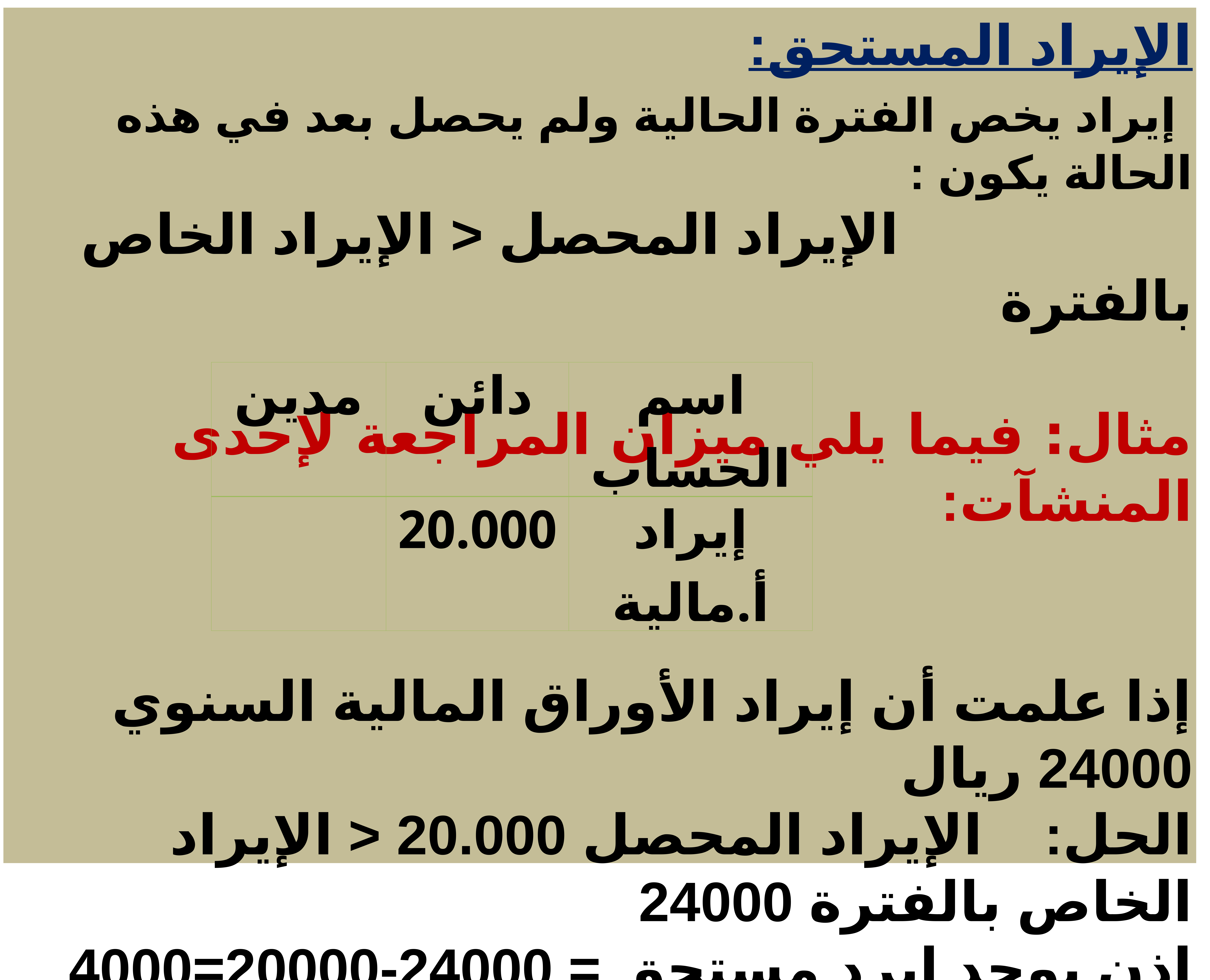

الإيراد المستحق:
 إيراد يخص الفترة الحالية ولم يحصل بعد في هذه الحالة يكون :
                   الإيراد المحصل < الإيراد الخاص بالفترة

مثال: فيما يلي ميزان المراجعة لإحدى المنشآت:

إذا علمت أن إيراد الأوراق المالية السنوي 24000 ريال
الحل:    الإيراد المحصل 20.000 < الإيراد الخاص بالفترة 24000
إذن يوجد ايرد مستحق = 24000-20000=4000 ريال

قيود التسوية:
   4000 من حـ/ إيراد مستحق
                                               4000 إلى حـ/ إيراد أ.مالية
| مدين | دائن | اسم الحساب |
| --- | --- | --- |
|  | 20.000 | إيراد أ.مالية |